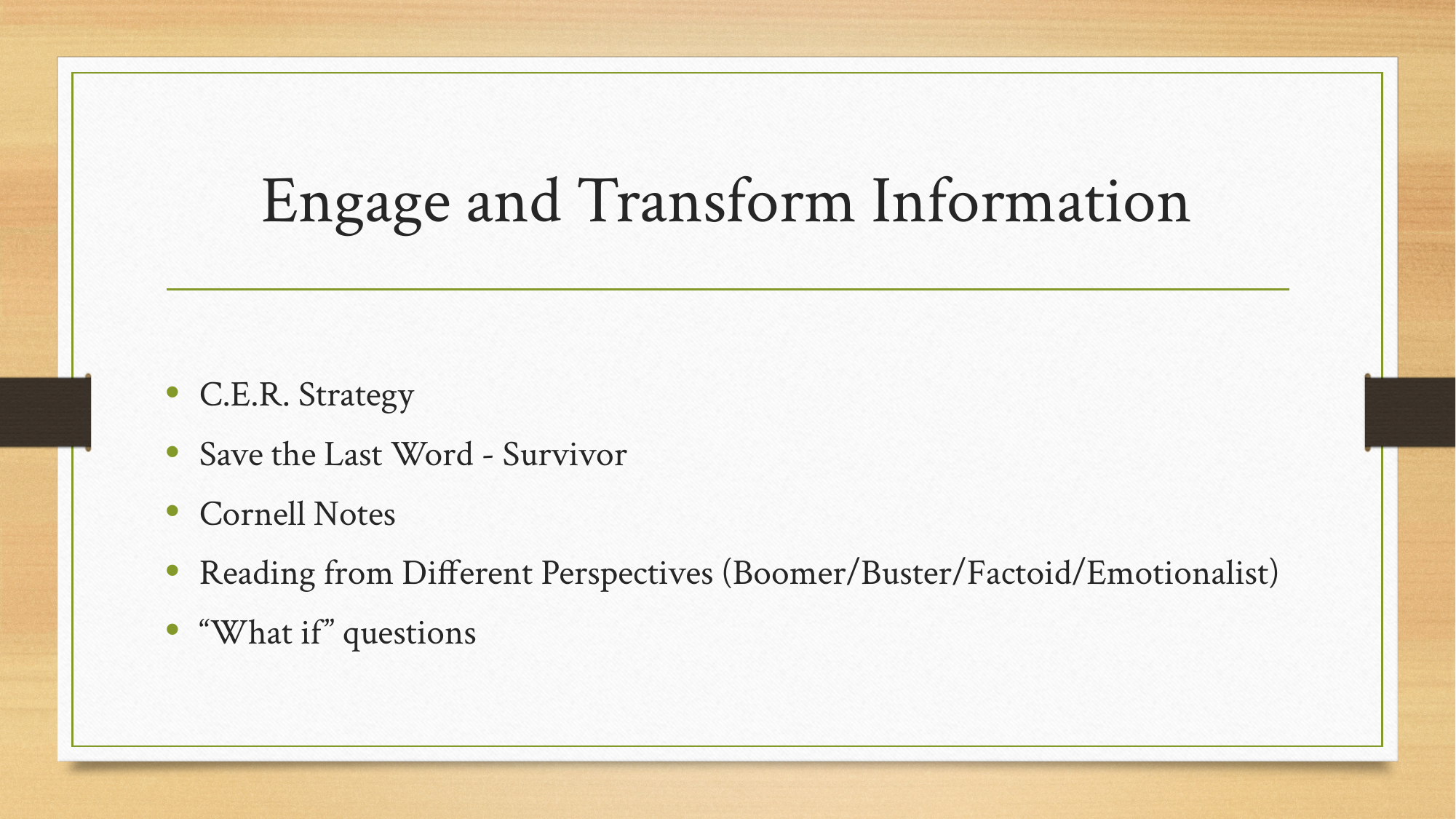

# Engage and Transform Information

C.E.R. Strategy
Save the Last Word - Survivor
Cornell Notes
Reading from Different Perspectives (Boomer/Buster/Factoid/Emotionalist)
“What if” questions